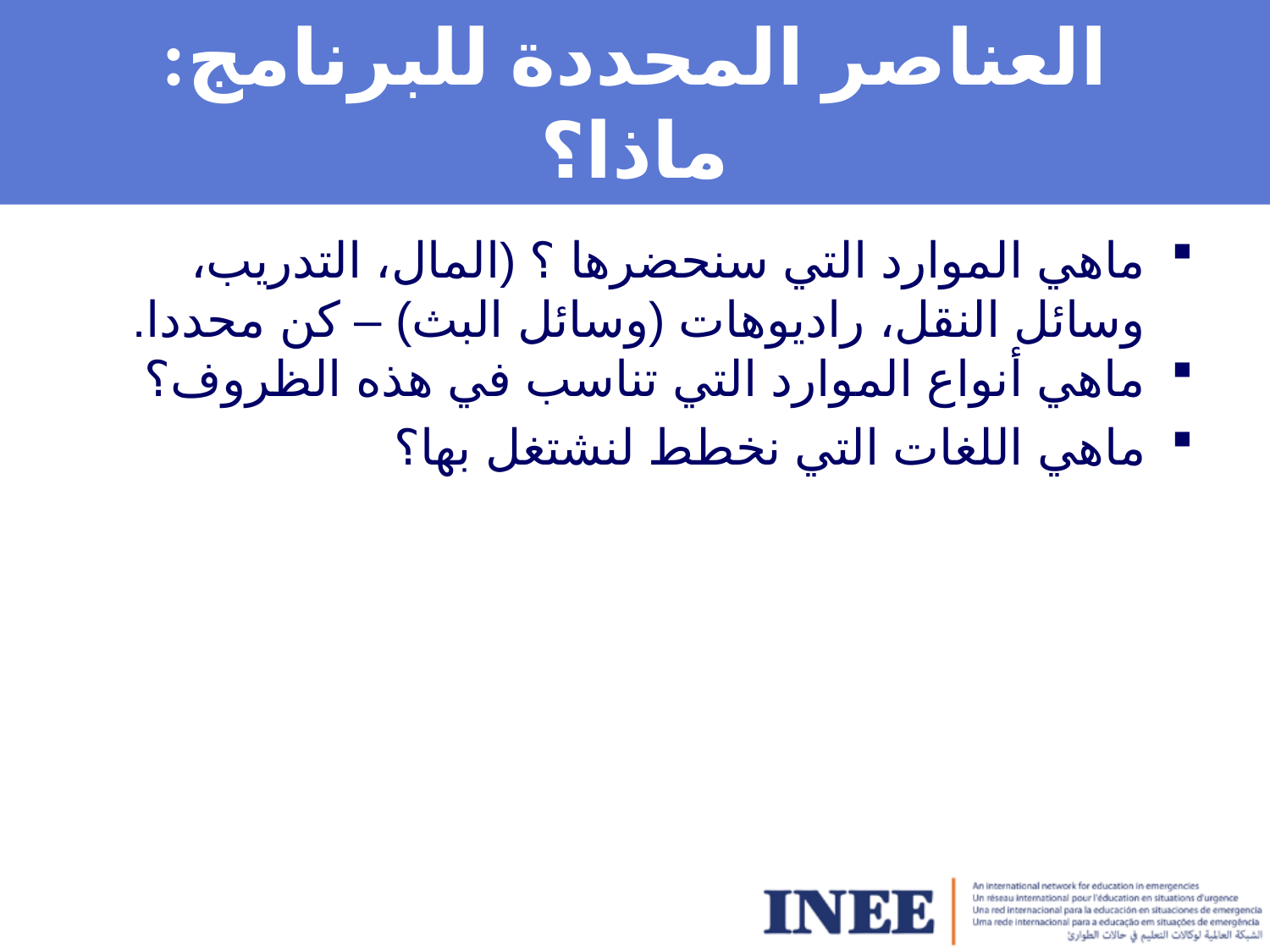

# العناصر المحددة للبرنامج: ماذا؟
ماهي الموارد التي سنحضرها ؟ (المال، التدريب، وسائل النقل، راديوهات (وسائل البث) – كن محددا.
ماهي أنواع الموارد التي تناسب في هذه الظروف؟
ماهي اللغات التي نخطط لنشتغل بها؟